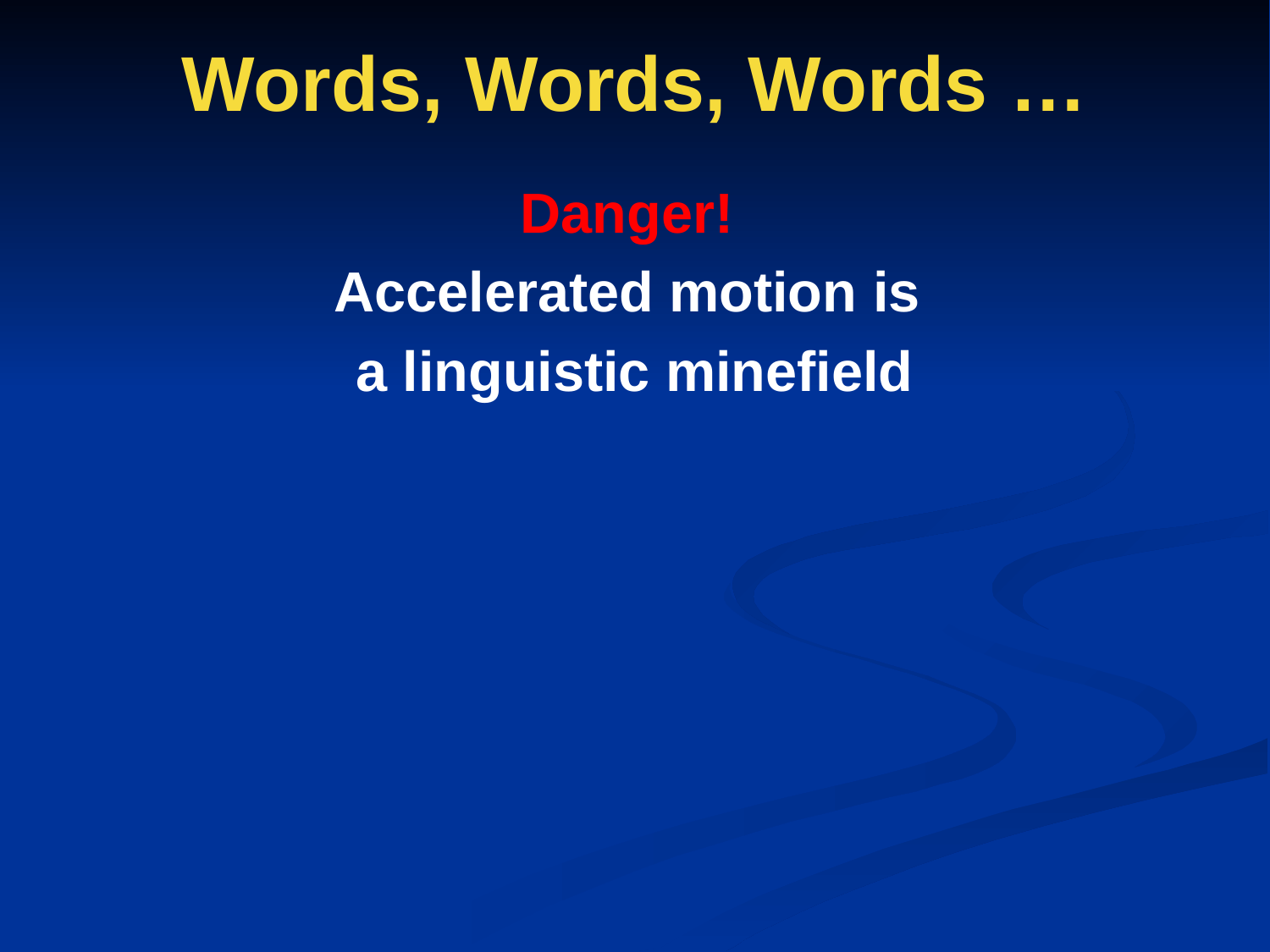

# Words, Words, Words …
Danger!
Accelerated motion is
a linguistic minefield